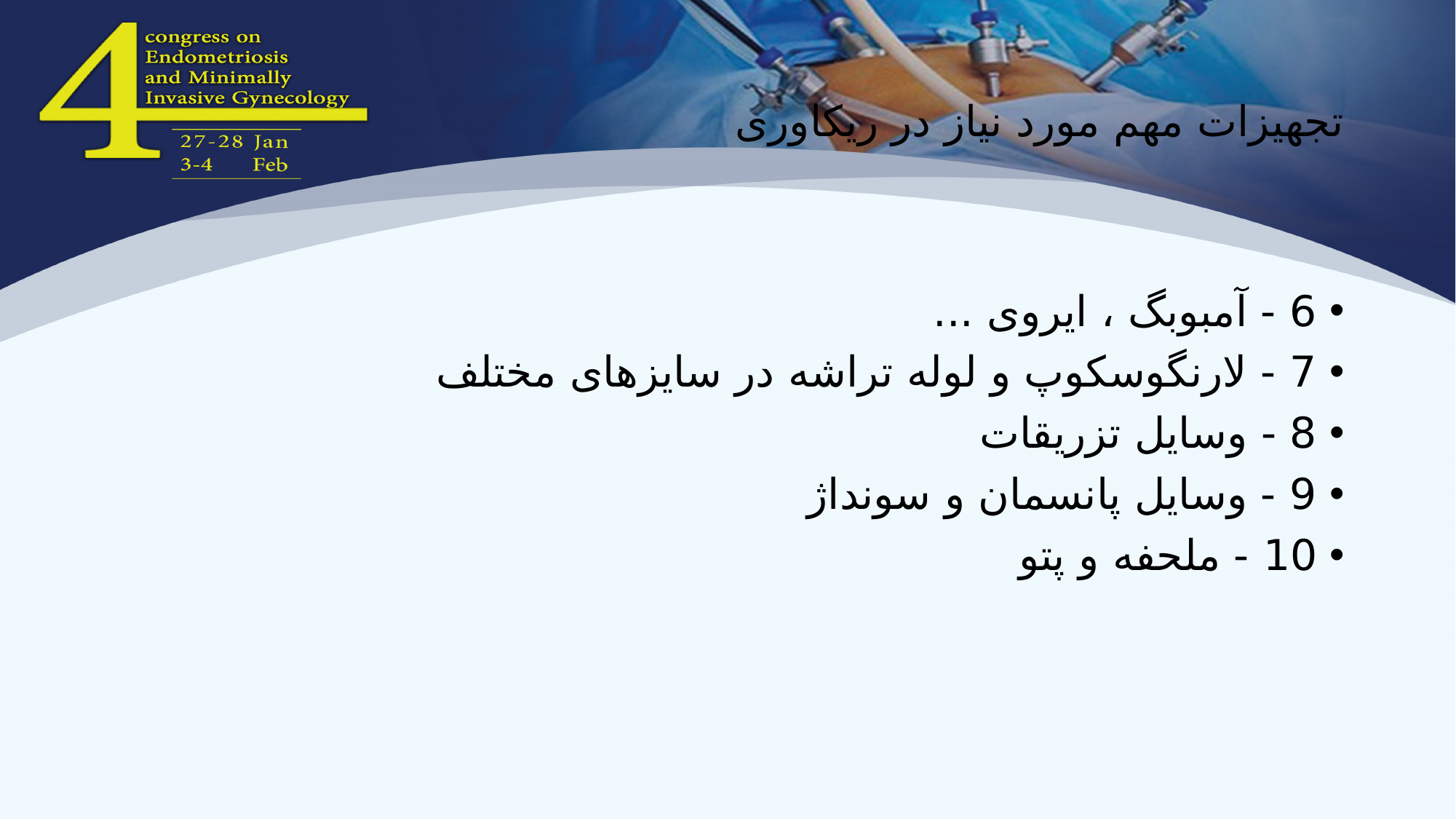

# تجهیزات مهم مورد نیاز در ریکاوری

6 - آمبوبگ ، ایروی ...
7 - لارنگوسکوپ و لوله تراشه در سایزهای مختلف
8 - وسایل تزریقات
9 - وسایل پانسمان و سونداژ
10 - ملحفه و پتو